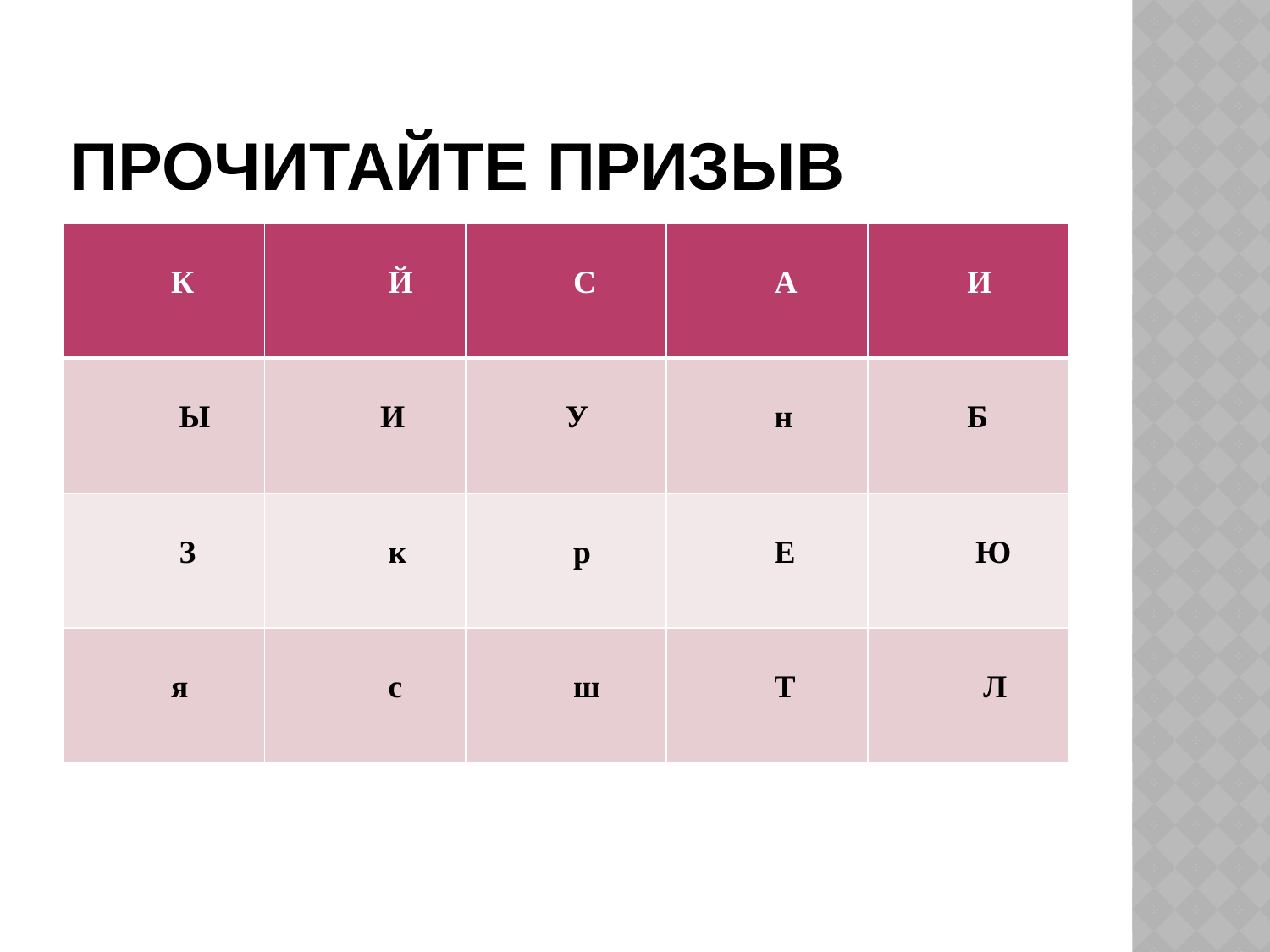

# Прочитайте призыв
| К | Й | С | А | И |
| --- | --- | --- | --- | --- |
| Ы | И | У | н | Б |
| З | к | р | Е | Ю |
| я | с | ш | Т | Л |